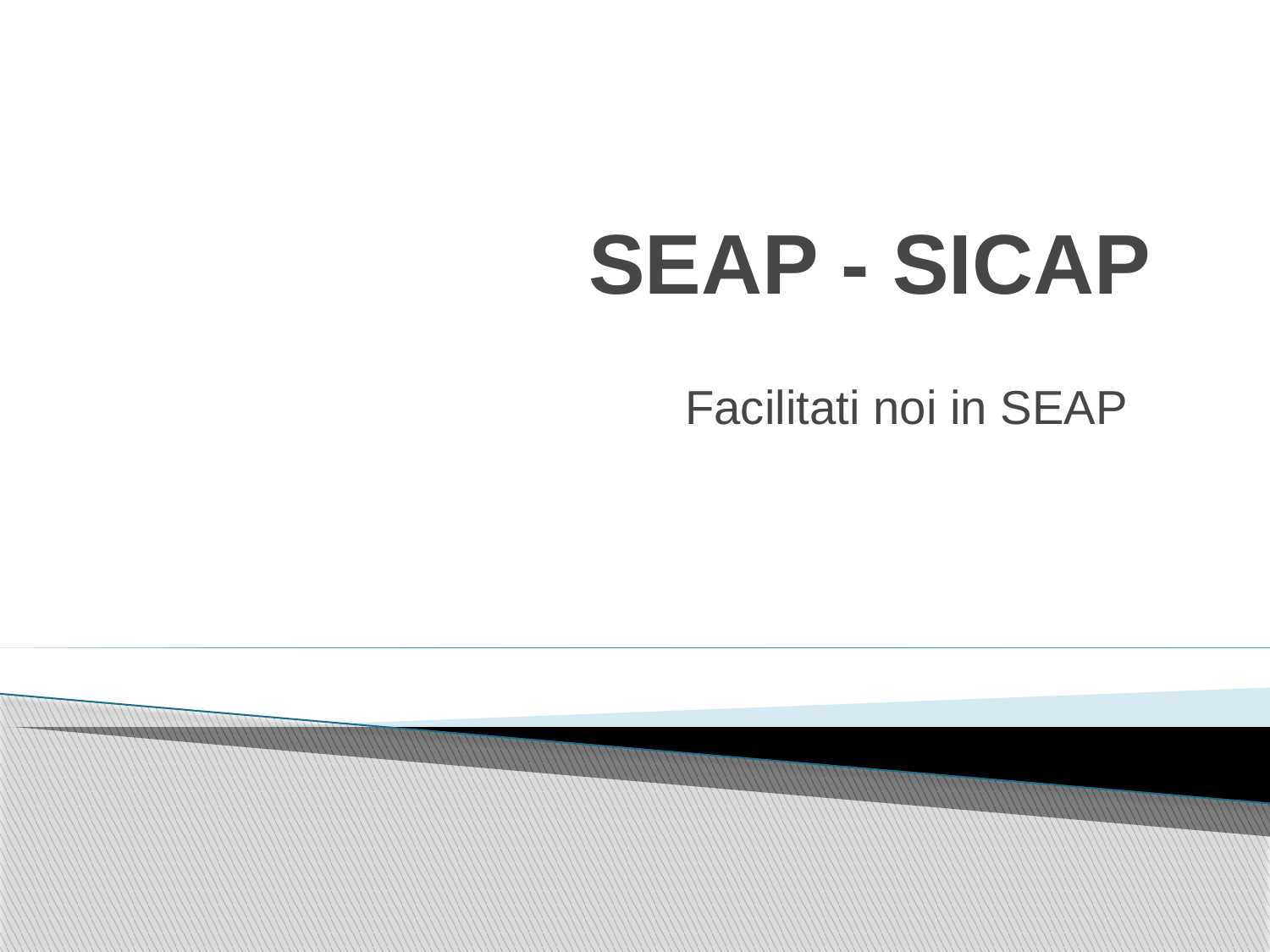

# SEAP - SICAP
Facilitati noi in SEAP